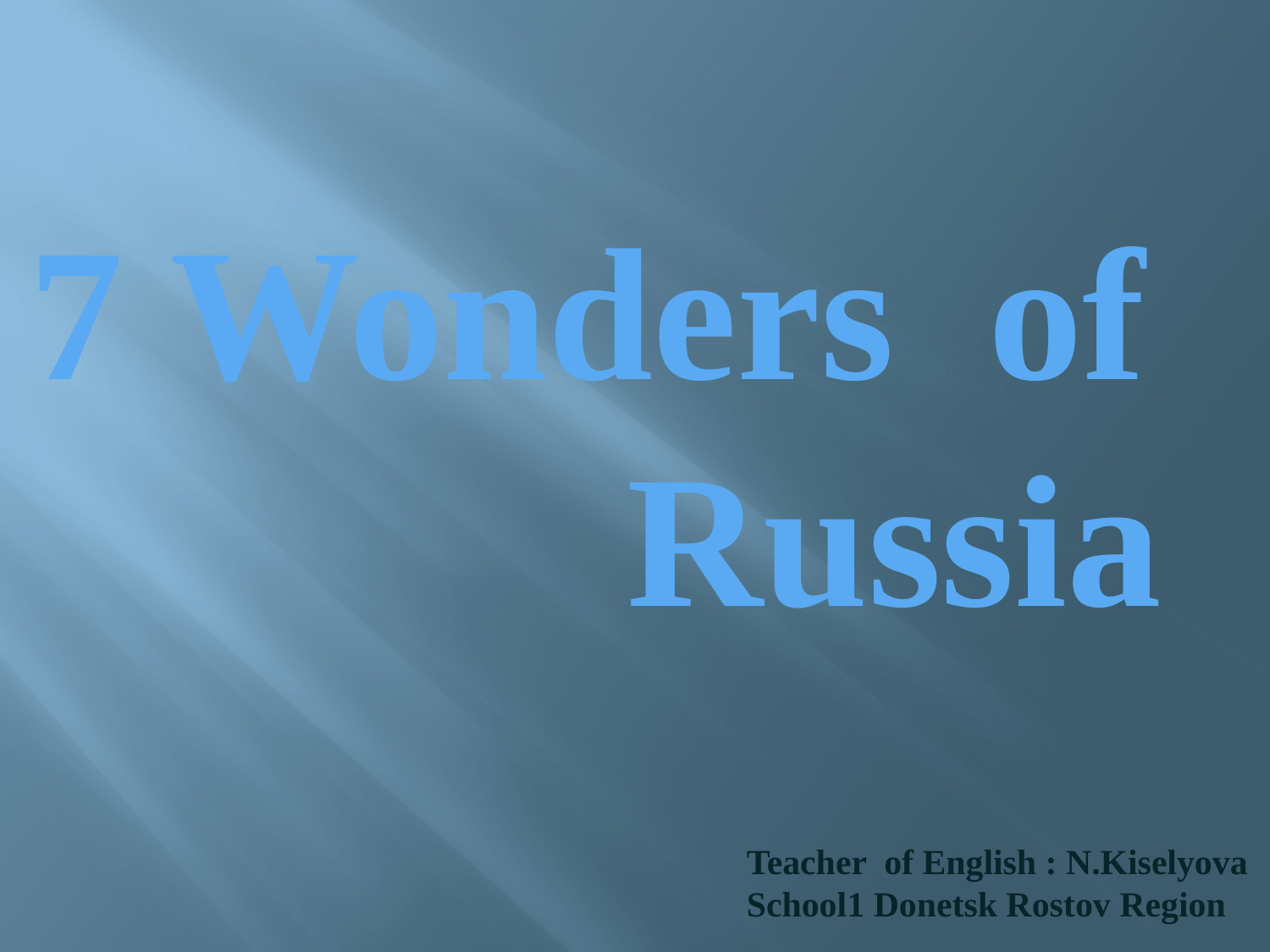

7 Wonders  of              Russia
Teacher  of English : N.Kiselyova
School1 Donetsk Rostov Region